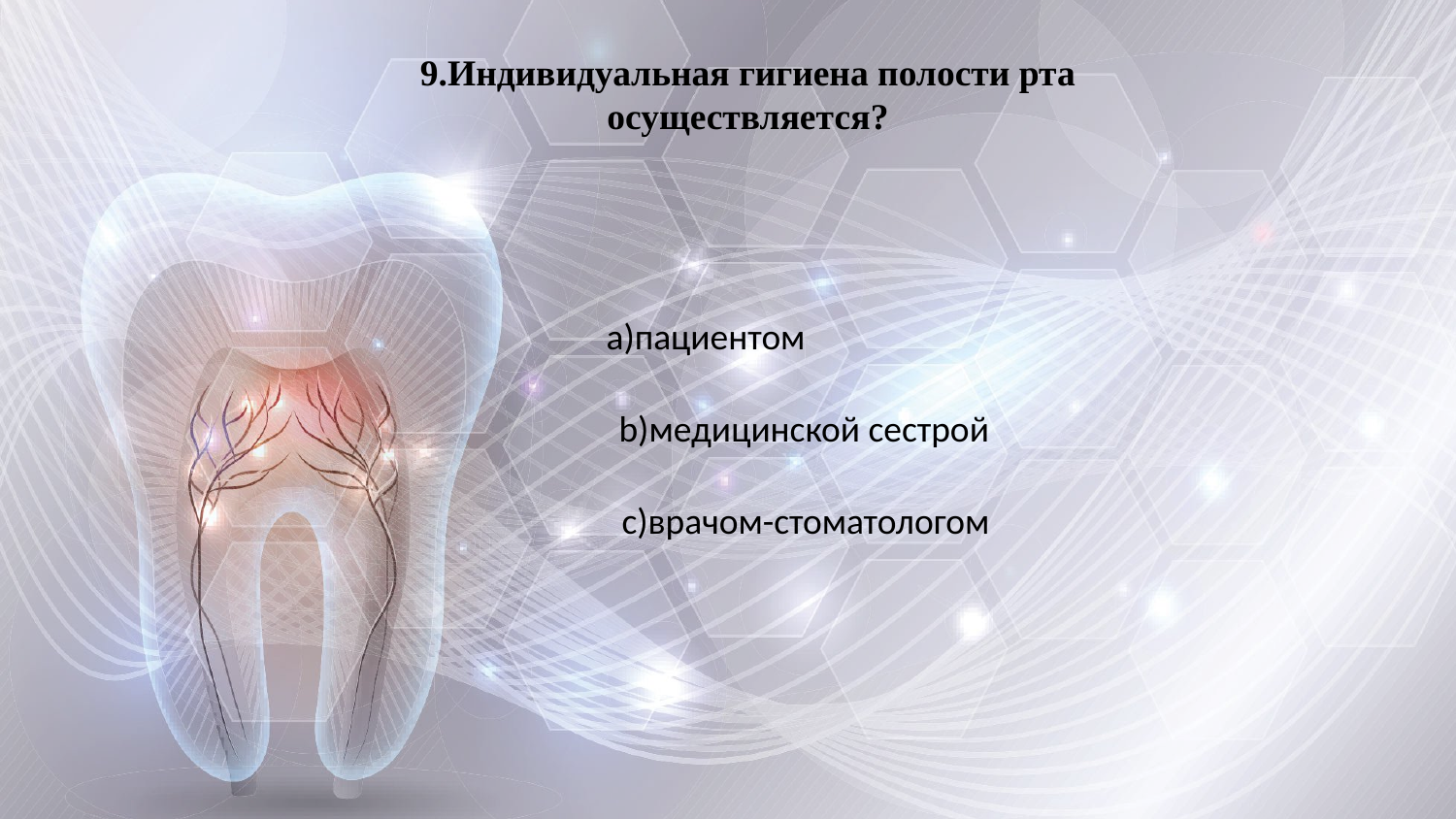

9.Индивидуальная гигиена полости рта осуществляется?
a)пациентом
b)медицинской сестрой
c)врачом-стоматологом